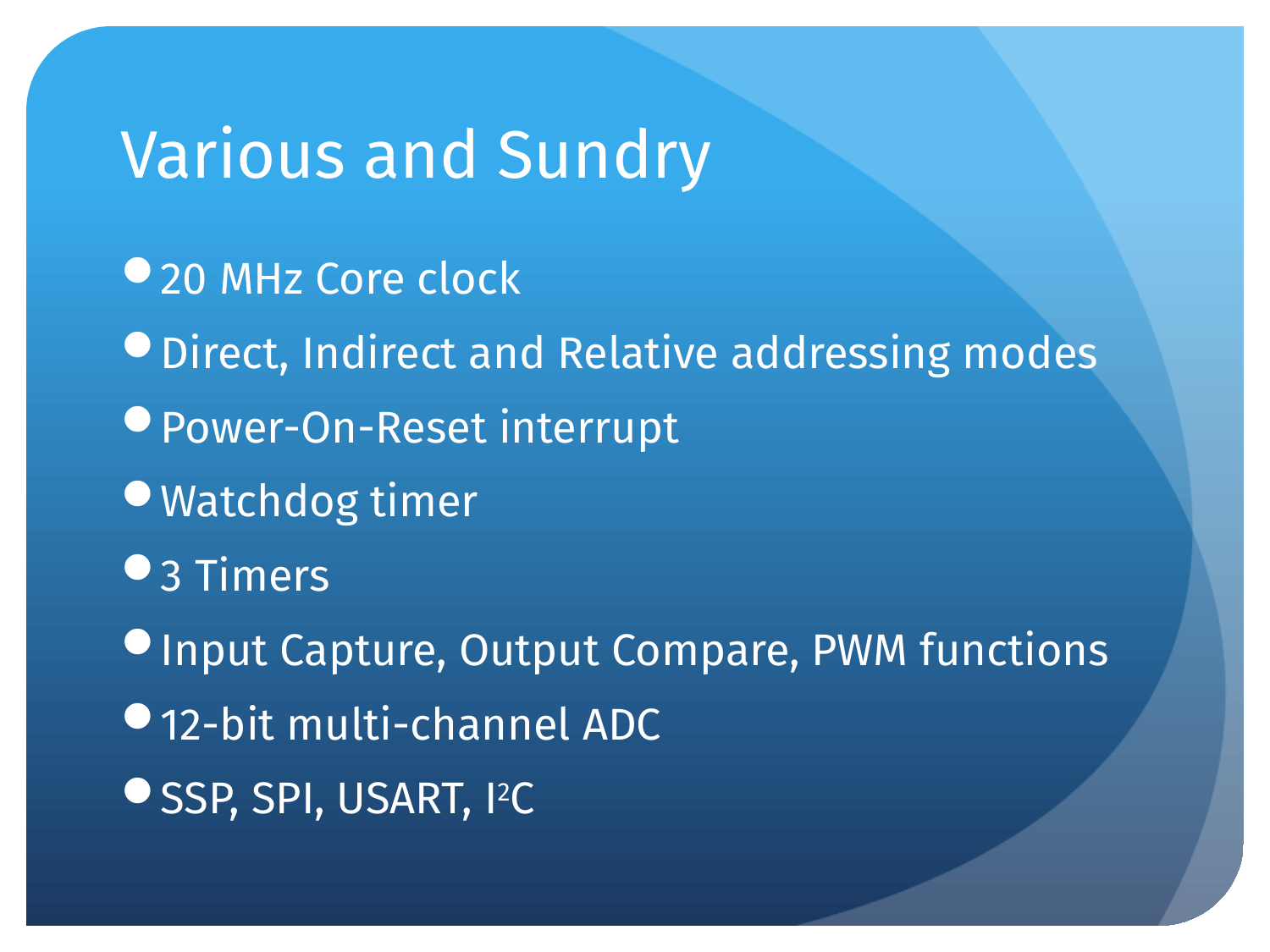

# Various and Sundry
20 MHz Core clock
Direct, Indirect and Relative addressing modes
Power-On-Reset interrupt
Watchdog timer
3 Timers
Input Capture, Output Compare, PWM functions
12-bit multi-channel ADC
SSP, SPI, USART, I2C